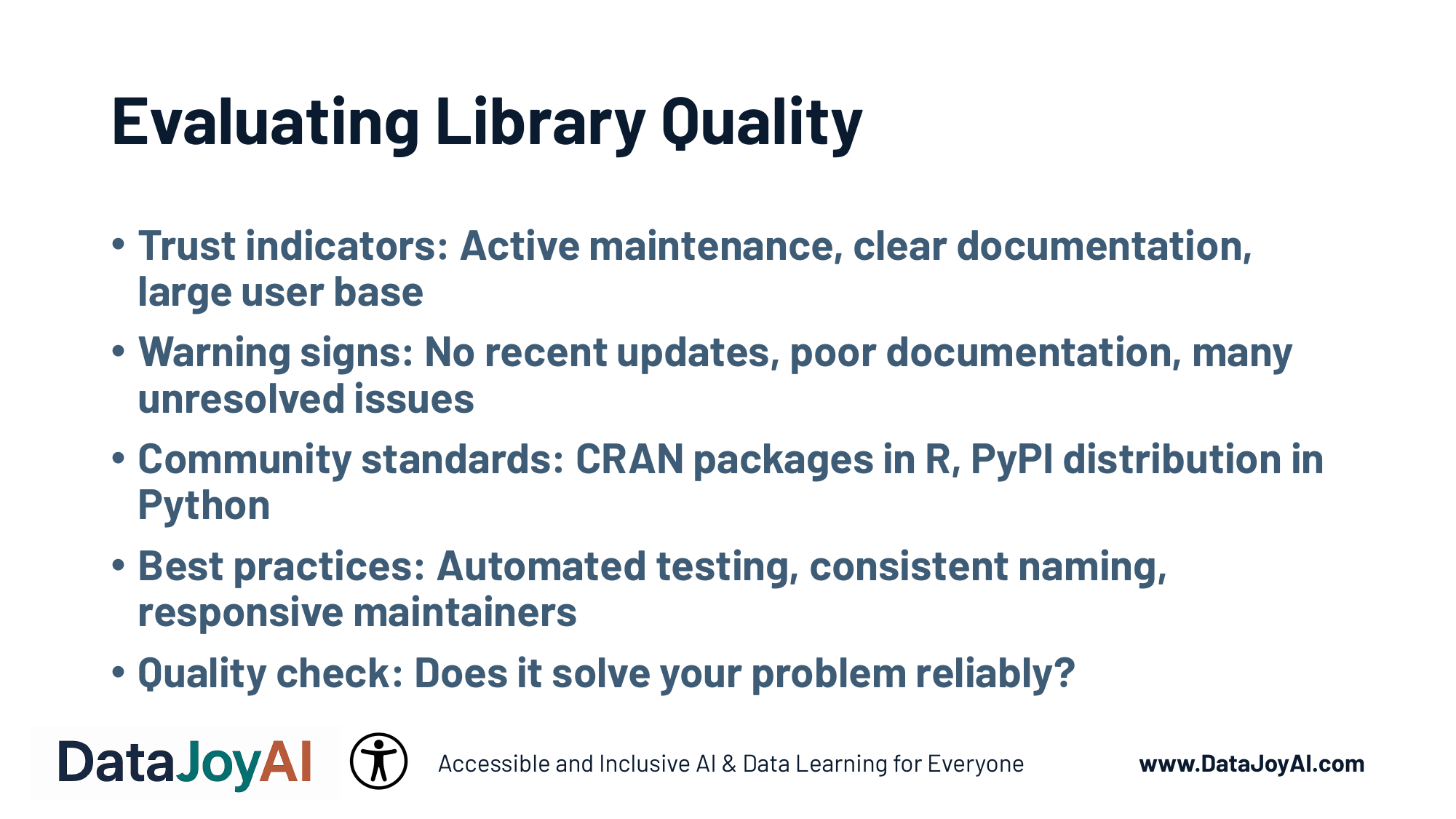

# Evaluating Library Quality
Trust indicators: Active maintenance, clear documentation, large user base
Warning signs: No recent updates, poor documentation, many unresolved issues
Community standards: CRAN packages in R, PyPI distribution in Python
Best practices: Automated testing, consistent naming, responsive maintainers
Quality check: Does it solve your problem reliably?